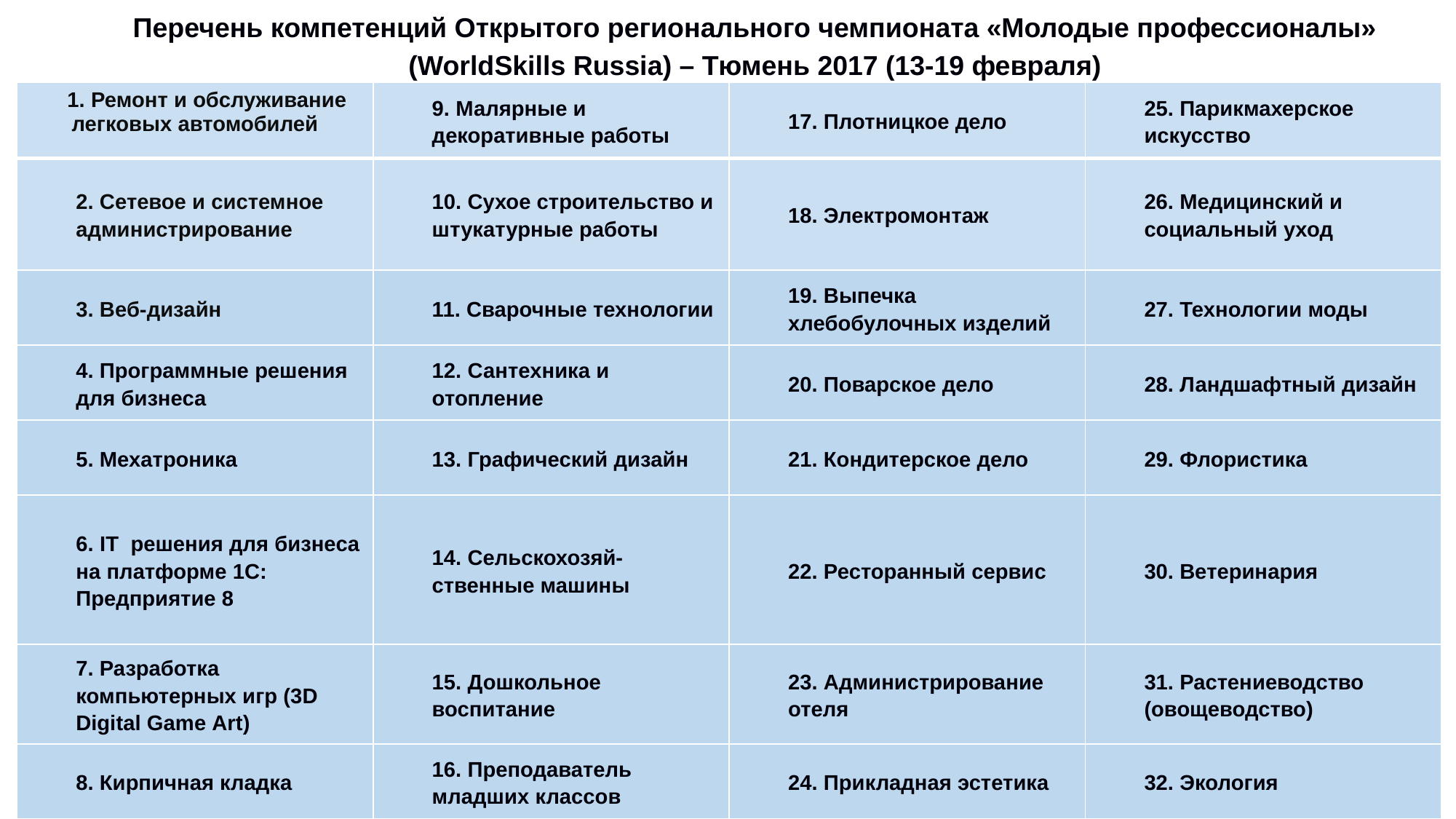

Перечень компетенций Открытого регионального чемпионата «Молодые профессионалы» (WorldSkills Russia) – Тюмень 2017 (13-19 февраля)
| 1. Ремонт и обслуживание легковых автомобилей | 9. Малярные и декоративные работы | 17. Плотницкое дело | 25. Парикмахерское искусство |
| --- | --- | --- | --- |
| 2. Сетевое и системное администрирование | 10. Сухое строительство и штукатурные работы | 18. Электромонтаж | 26. Медицинский и социальный уход |
| 3. Веб-дизайн | 11. Сварочные технологии | 19. Выпечка хлебобулочных изделий | 27. Технологии моды |
| 4. Программные решения для бизнеса | 12. Сантехника и отопление | 20. Поварское дело | 28. Ландшафтный дизайн |
| 5. Мехатроника | 13. Графический дизайн | 21. Кондитерское дело | 29. Флористика |
| 6. IТ решения для бизнеса на платформе 1С: Предприятие 8 | 14. Сельскохозяй-ственные машины | 22. Ресторанный сервис | 30. Ветеринария |
| 7. Разработка компьютерных игр (3D Digital Gamе Art) | 15. Дошкольное воспитание | 23. Администрирование отеля | 31. Растениеводство (овощеводство) |
| 8. Кирпичная кладка | 16. Преподаватель младших классов | 24. Прикладная эстетика | 32. Экология |